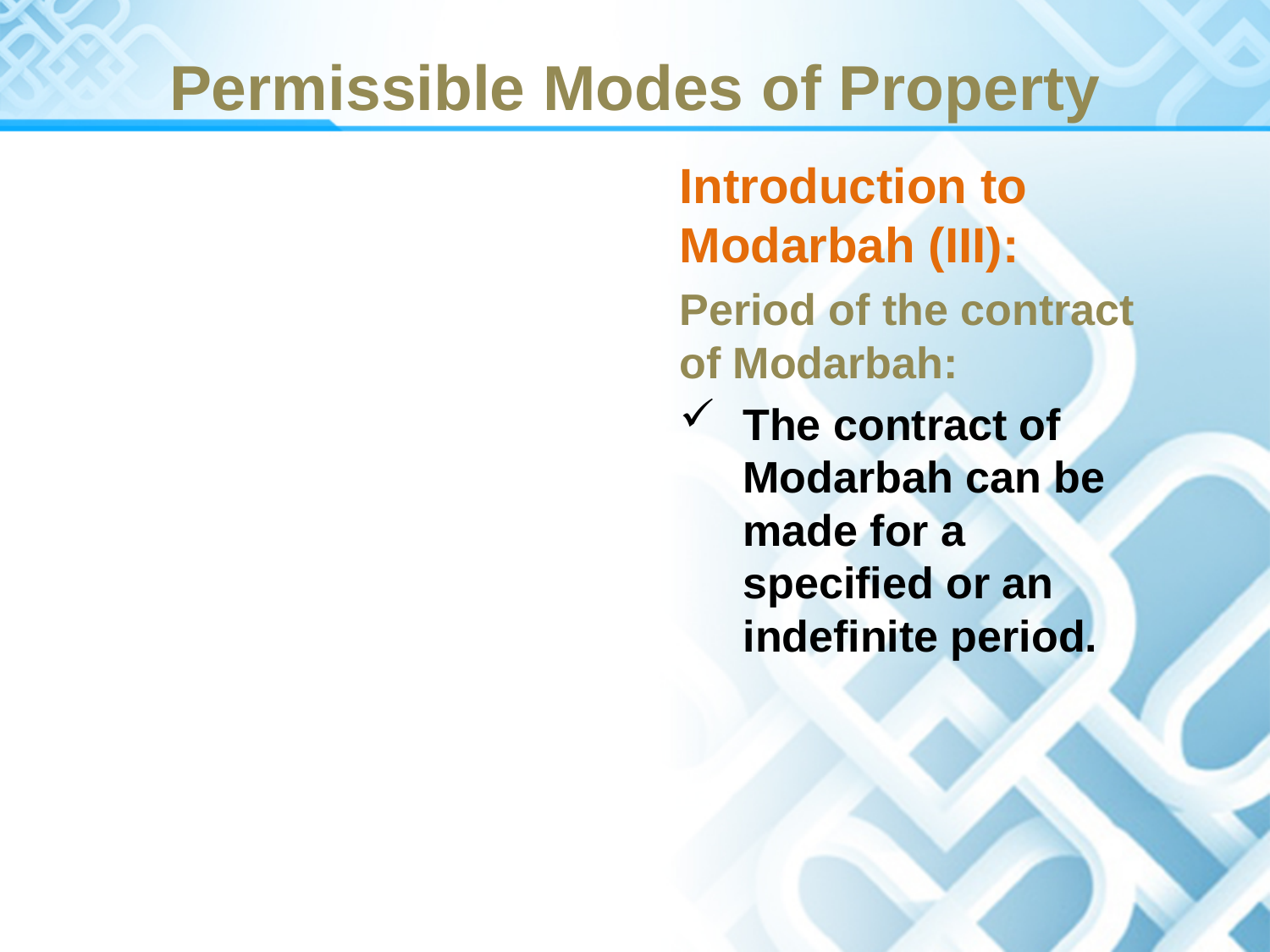

Permissible Modes of Property
Introduction to Modarbah (III):
Period of the contract  of Modarbah:
The contract of Modarbah can be made for a specified or an indefinite period.